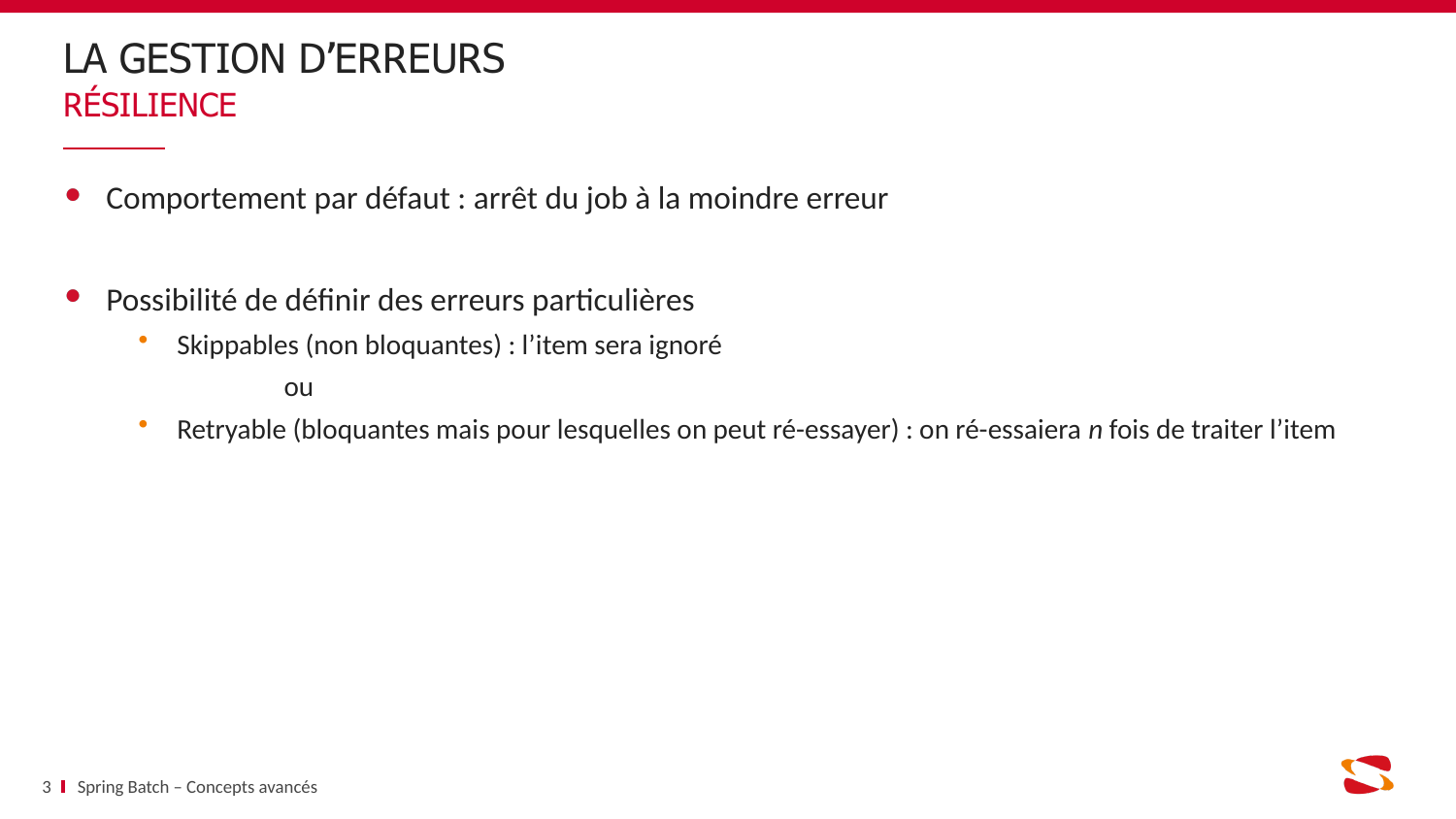

# La gestion d’erreurs
Résilience
Comportement par défaut : arrêt du job à la moindre erreur

Possibilité de définir des erreurs particulières
Skippables (non bloquantes) : l’item sera ignoré
	ou
Retryable (bloquantes mais pour lesquelles on peut ré-essayer) : on ré-essaiera n fois de traiter l’item

3
Spring Batch – Concepts avancés